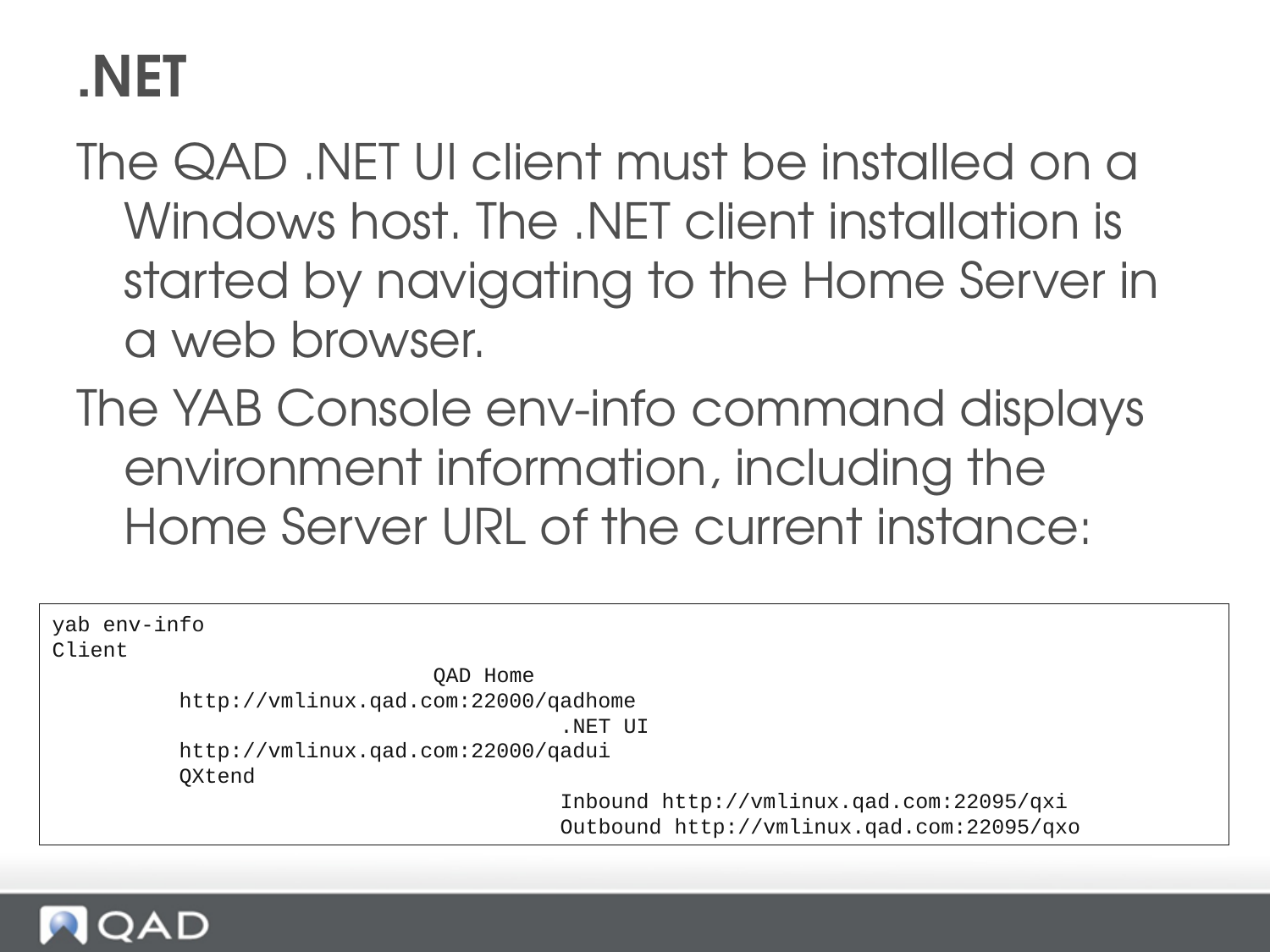

# .NET
The QAD .NET UI client must be installed on a Windows host. The .NET client installation is started by navigating to the Home Server in a web browser.
The YAB Console env-info command displays environment information, including the Home Server URL of the current instance:
yab env-info
Client
		QAD Home
http://vmlinux.qad.com:22000/qadhome
			.NET UI
http://vmlinux.qad.com:22000/qadui
QXtend
			Inbound http://vmlinux.qad.com:22095/qxi
			Outbound http://vmlinux.qad.com:22095/qxo